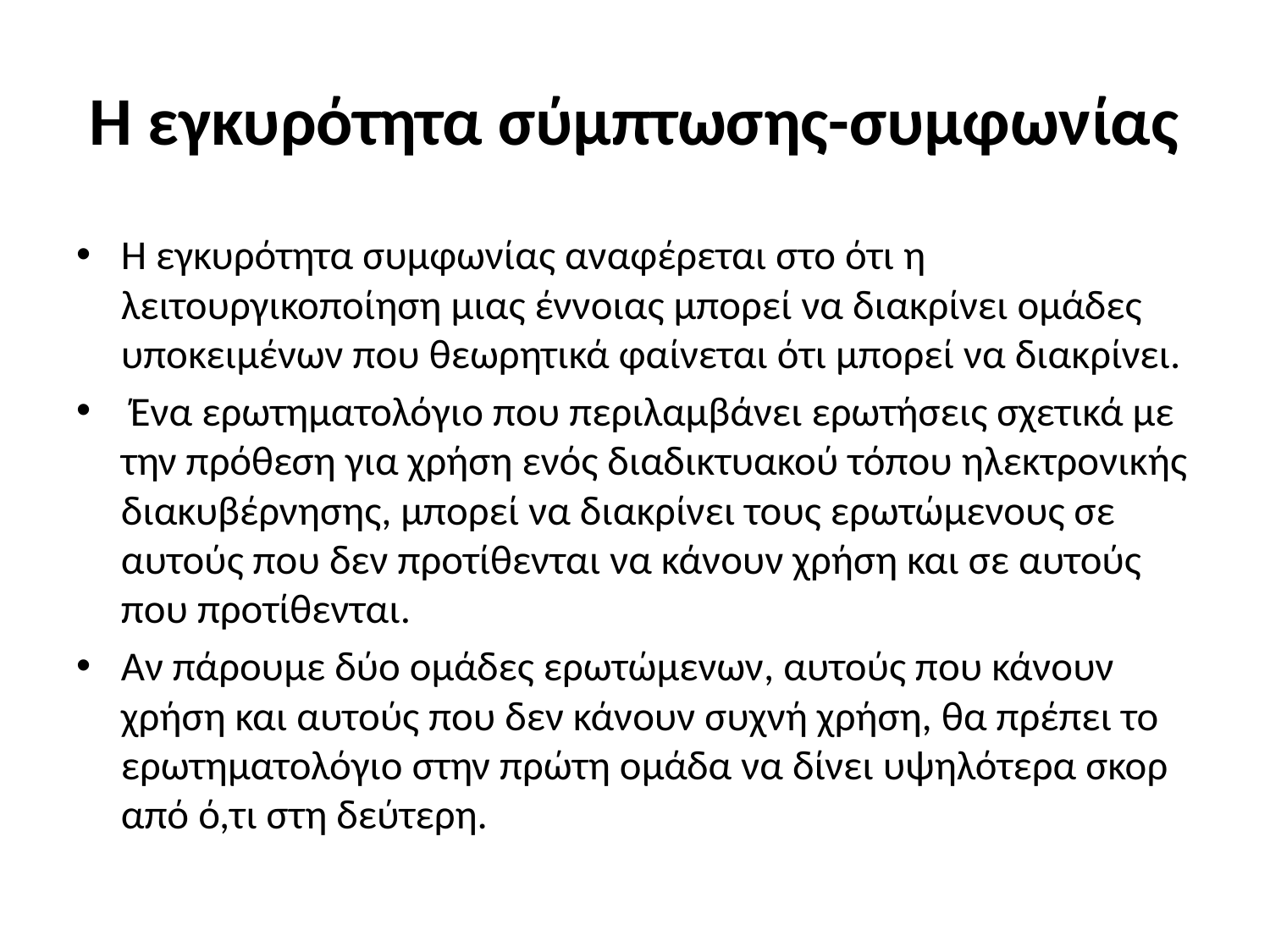

# Η εγκυρότητα σύμπτωσης-συμφωνίας
Η εγκυρότητα συμφωνίας αναφέρεται στο ότι η λειτουργικοποίηση μιας έννοιας μπορεί να διακρίνει ομάδες υποκειμένων που θεωρητικά φαίνεται ότι μπορεί να διακρίνει.
 Ένα ερωτηματολόγιο που περιλαμβάνει ερωτήσεις σχετικά με την πρόθεση για χρήση ενός διαδικτυακού τόπου ηλεκτρονικής διακυβέρνησης, μπορεί να διακρίνει τους ερωτώμενους σε αυτούς που δεν προτίθενται να κάνουν χρήση και σε αυτούς που προτίθενται.
Αν πάρουμε δύο ομάδες ερωτώμενων, αυτούς που κάνουν χρήση και αυτούς που δεν κάνουν συχνή χρήση, θα πρέπει το ερωτηματολόγιο στην πρώτη ομάδα να δίνει υψηλότερα σκορ από ό,τι στη δεύτερη.